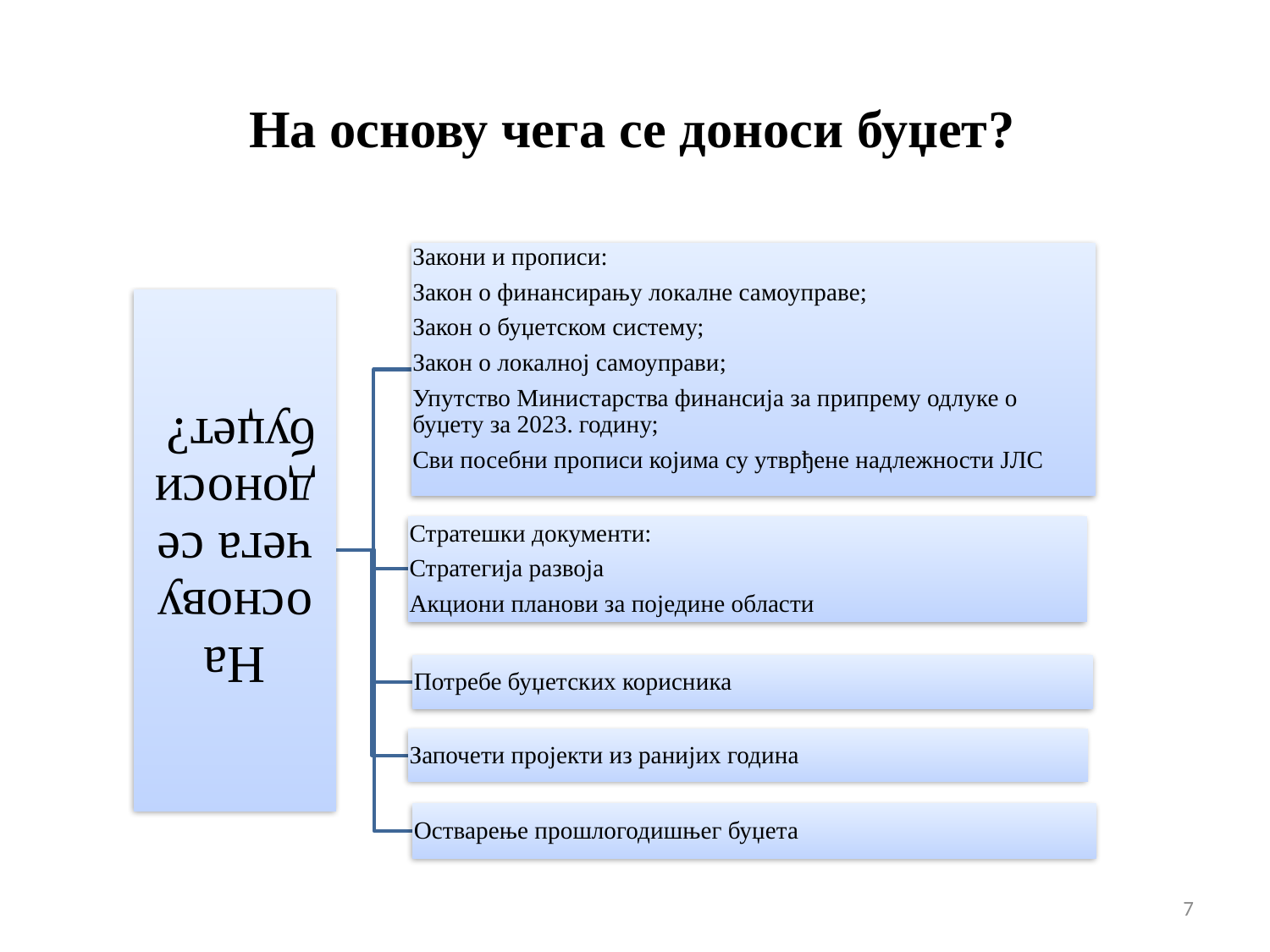

# На основу чега се доноси буџет?

На основу чега се доноси буџет?
Закони и прописи:
Закон о финансирању локалне самоуправе;
Закон о буџетском систему;
Закон о локалној самоуправи;
Упутство Министарства финансија за припрему одлуке о буџету за 2023. годину;
Сви посебни прописи којима су утврђене надлежности ЈЛС
Стратешки документи:
Стратегија развоја
Акциони планови за поједине области
Потребе буџетских корисника
Започети пројекти из ранијих година
Остварење прошлогодишњег буџета
7